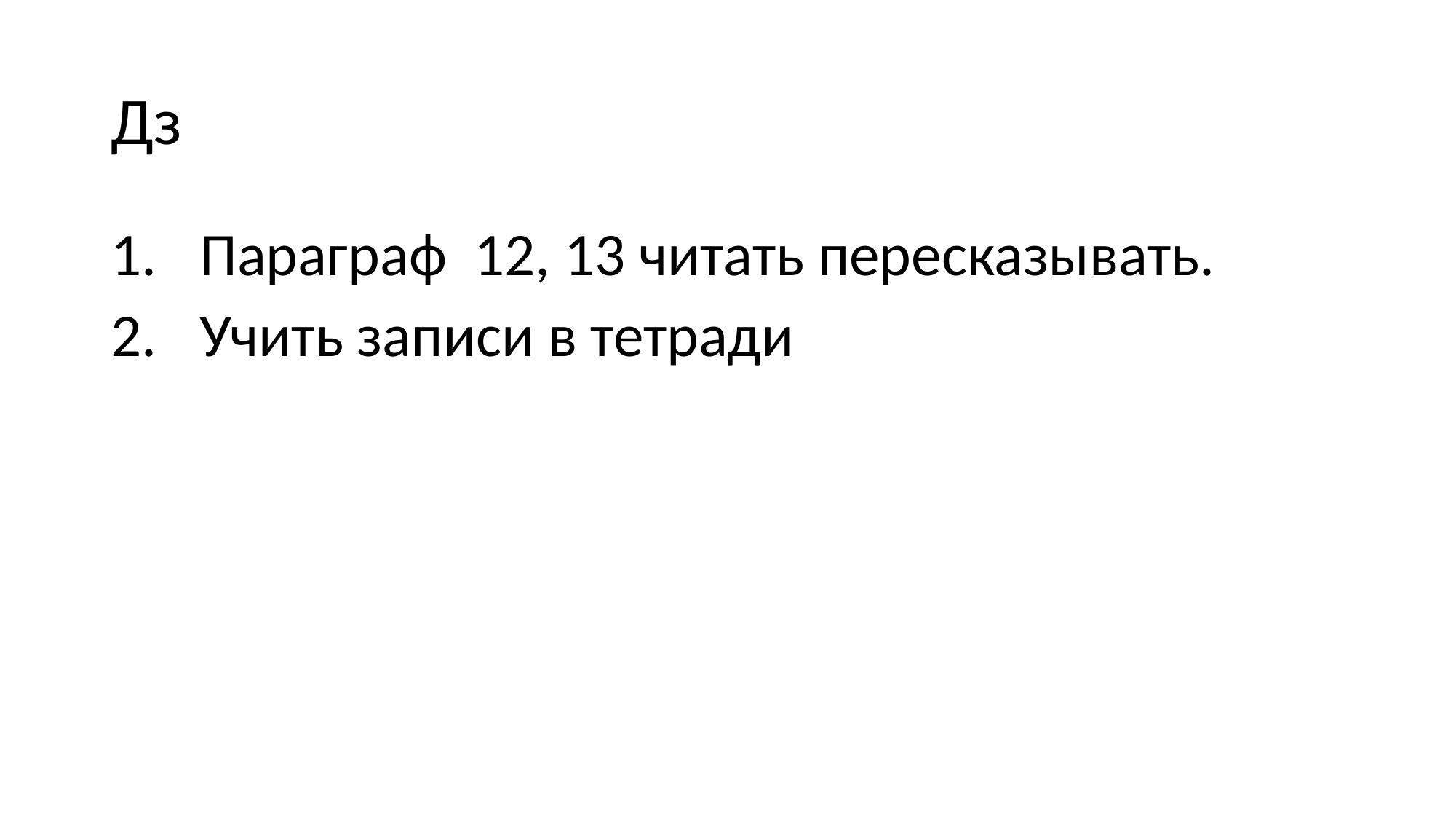

# Дз
Параграф  12, 13 читать пересказывать.
Учить записи в тетради